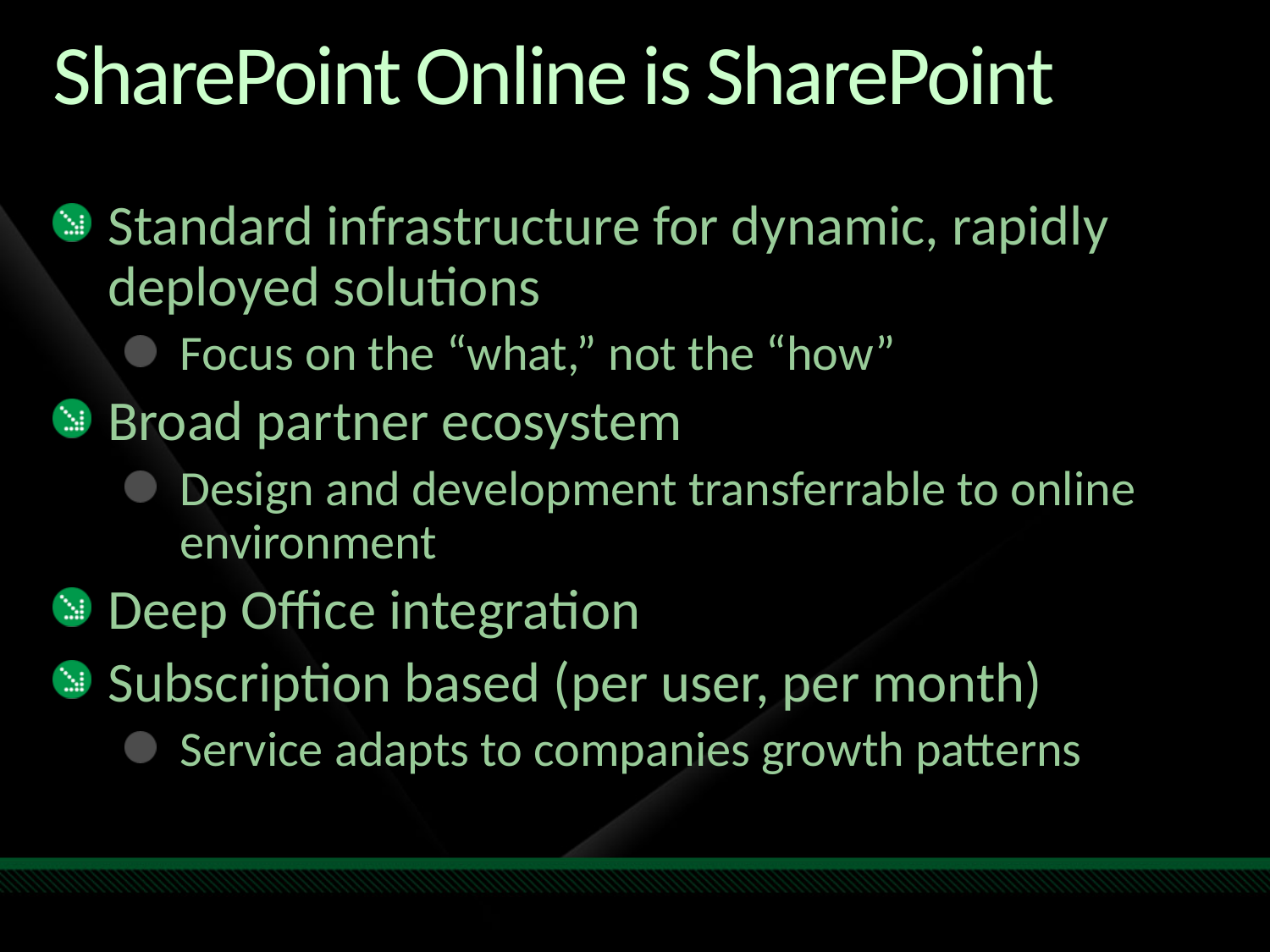

# SharePoint Online is SharePoint
Standard infrastructure for dynamic, rapidly deployed solutions
Focus on the “what,” not the “how”
Broad partner ecosystem
Design and development transferrable to online environment
Deep Office integration
Subscription based (per user, per month)
Service adapts to companies growth patterns